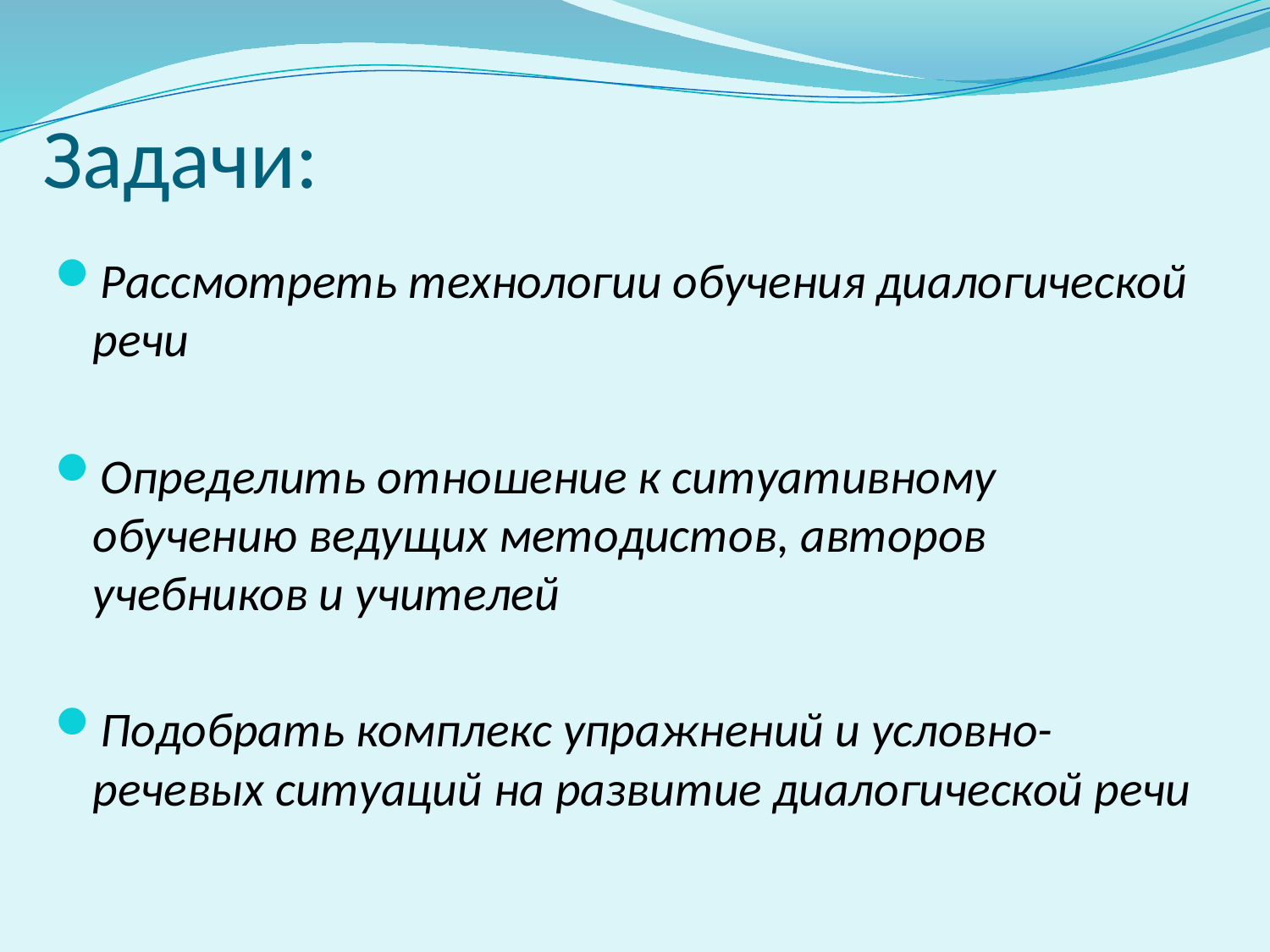

# Задачи:

Рассмотреть технологии обучения диалогической речи

Определить отношение к ситуативному обучению ведущих методистов, авторов учебников и учителей

Подобрать комплекс упражнений и условно-речевых ситуаций на развитие диалогической речи